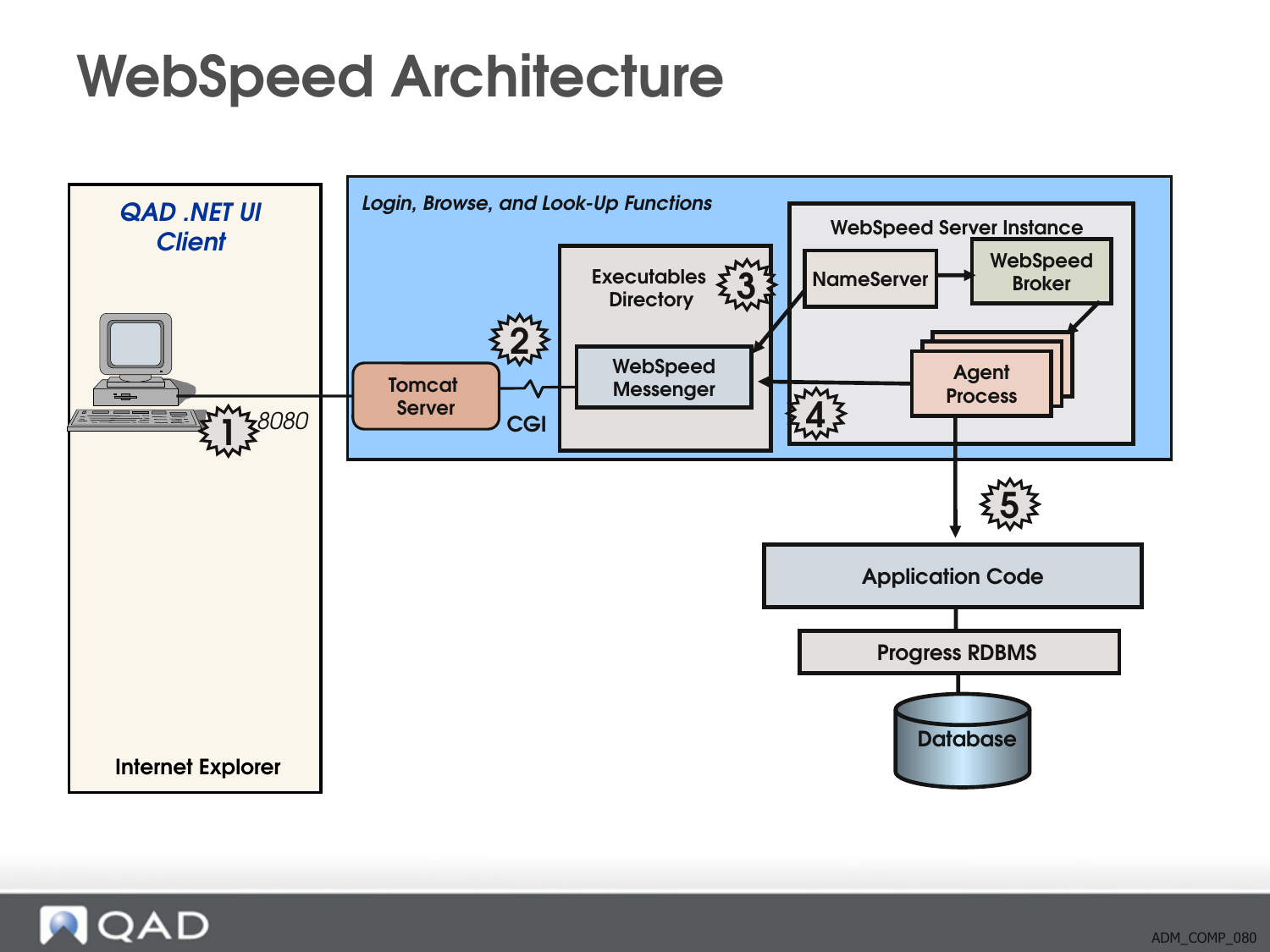

# WebSpeed Architecture

Login, Browse, and Look-Up Functions
QAD .NET UI Client

WebSpeed Server Instance
WebSpeed
Broker

NameServer
Executables
Directory
3

Server
Process
Server
Process
Agent
Process

2
WebSpeed
Messenger
Tomcat
Server

4

8080
CGI
1
5
Application Code

Progress RDBMS

 Database
Internet Explorer

ADM_COMP_080